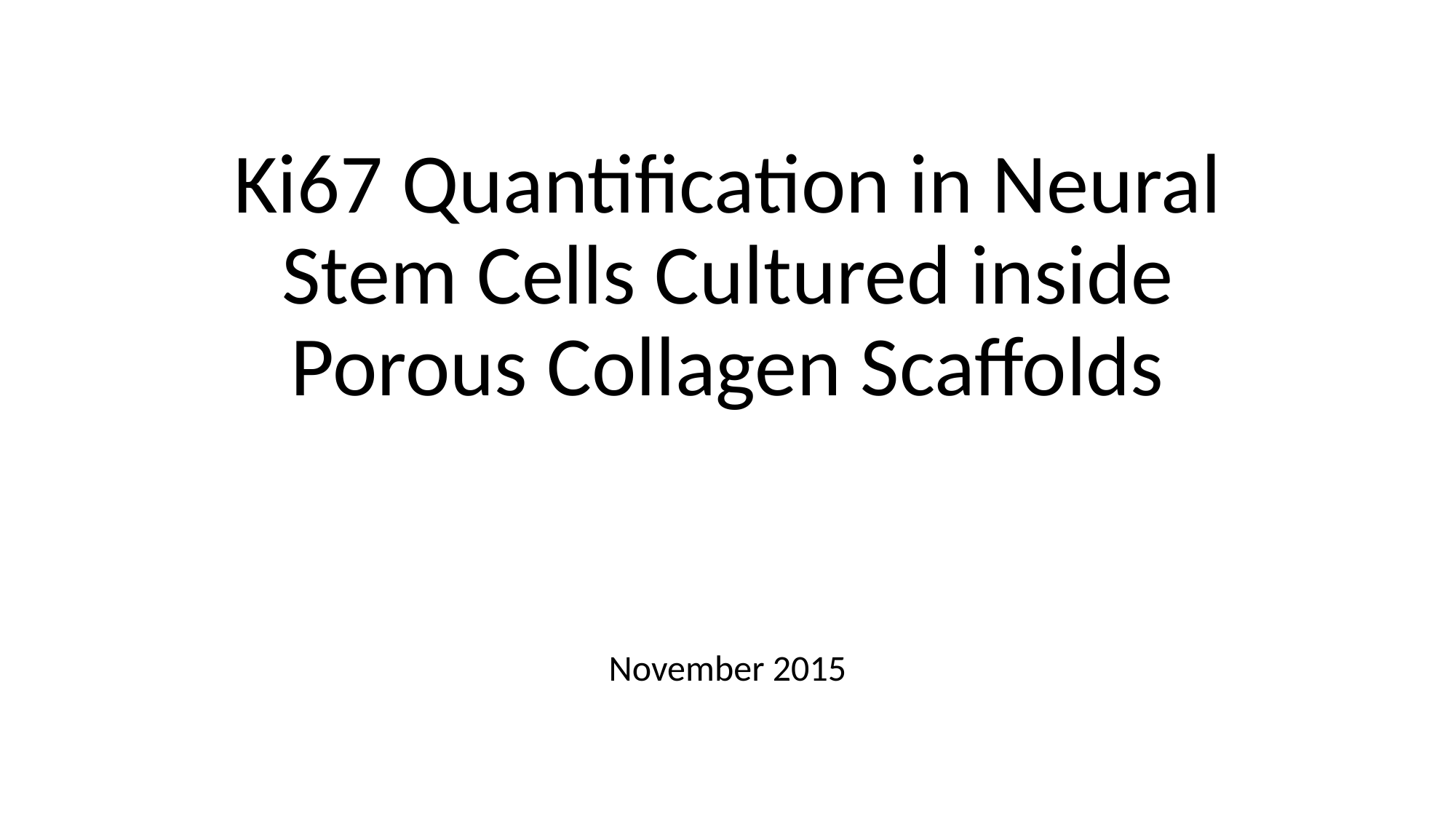

# Ki67 Quantification in Neural Stem Cells Cultured inside Porous Collagen Scaffolds
November 2015